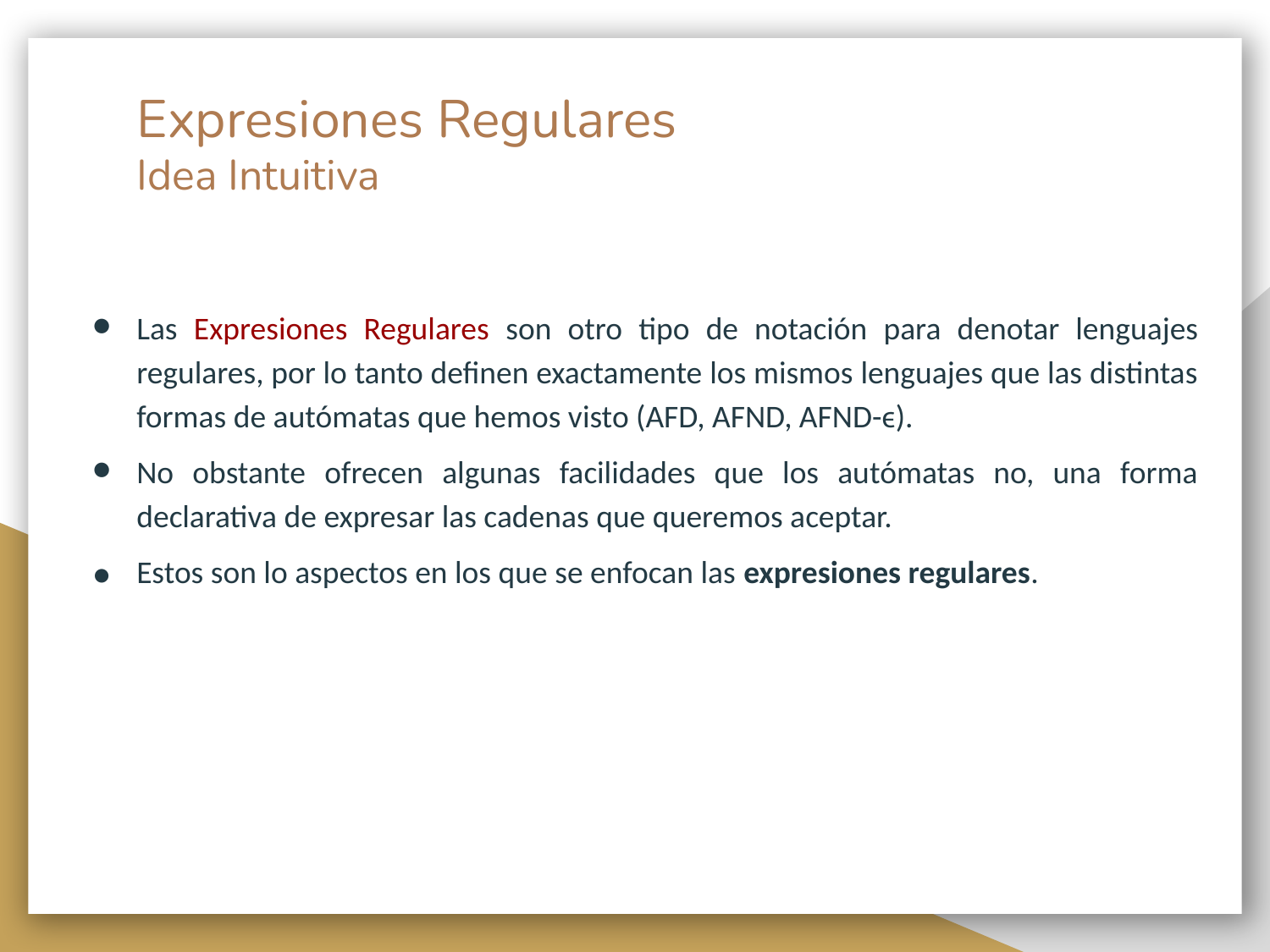

# Expresiones Regulares Idea Intuitiva
Las Expresiones Regulares son otro tipo de notación para denotar lenguajes regulares, por lo tanto definen exactamente los mismos lenguajes que las distintas formas de autómatas que hemos visto (AFD, AFND, AFND-ϵ).
No obstante ofrecen algunas facilidades que los autómatas no, una forma declarativa de expresar las cadenas que queremos aceptar.
Estos son lo aspectos en los que se enfocan las expresiones regulares.